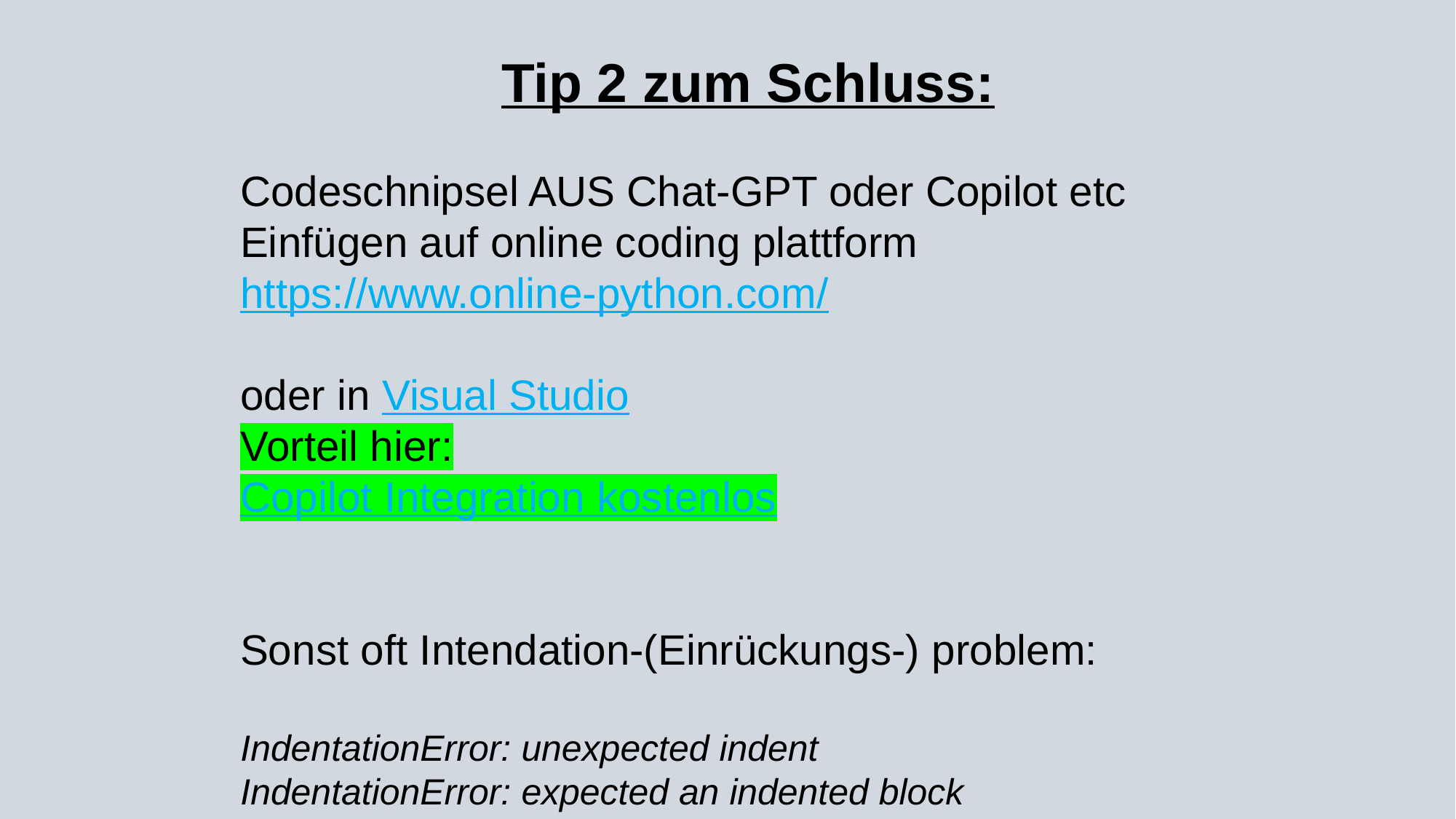

Tip 2 zum Schluss:

Codeschnipsel AUS Chat-GPT oder Copilot etc
Einfügen auf online coding plattform
https://www.online-python.com/

oder in Visual Studio
Vorteil hier:
Copilot Integration kostenlos

Sonst oft Intendation-(Einrückungs-) problem:
IndentationError: unexpected indent
IndentationError: expected an indented block